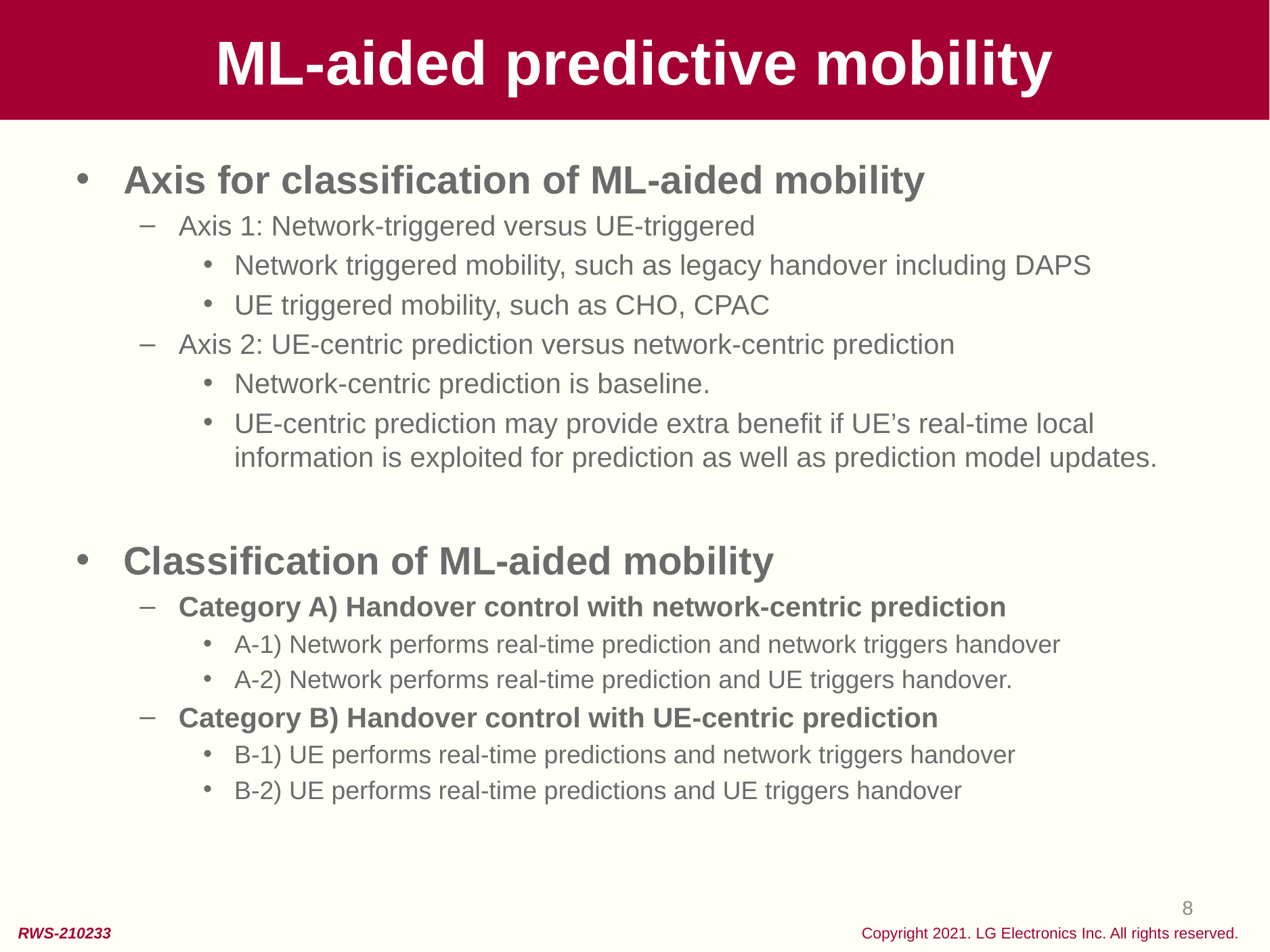

# ML-aided predictive mobility
Axis for classification of ML-aided mobility
Axis 1: Network-triggered versus UE-triggered
Network triggered mobility, such as legacy handover including DAPS
UE triggered mobility, such as CHO, CPAC
Axis 2: UE-centric prediction versus network-centric prediction
Network-centric prediction is baseline.
UE-centric prediction may provide extra benefit if UE’s real-time local information is exploited for prediction as well as prediction model updates.

Classification of ML-aided mobility
Category A) Handover control with network-centric prediction
A-1) Network performs real-time prediction and network triggers handover
A-2) Network performs real-time prediction and UE triggers handover.
Category B) Handover control with UE-centric prediction
B-1) UE performs real-time predictions and network triggers handover
B-2) UE performs real-time predictions and UE triggers handover

8